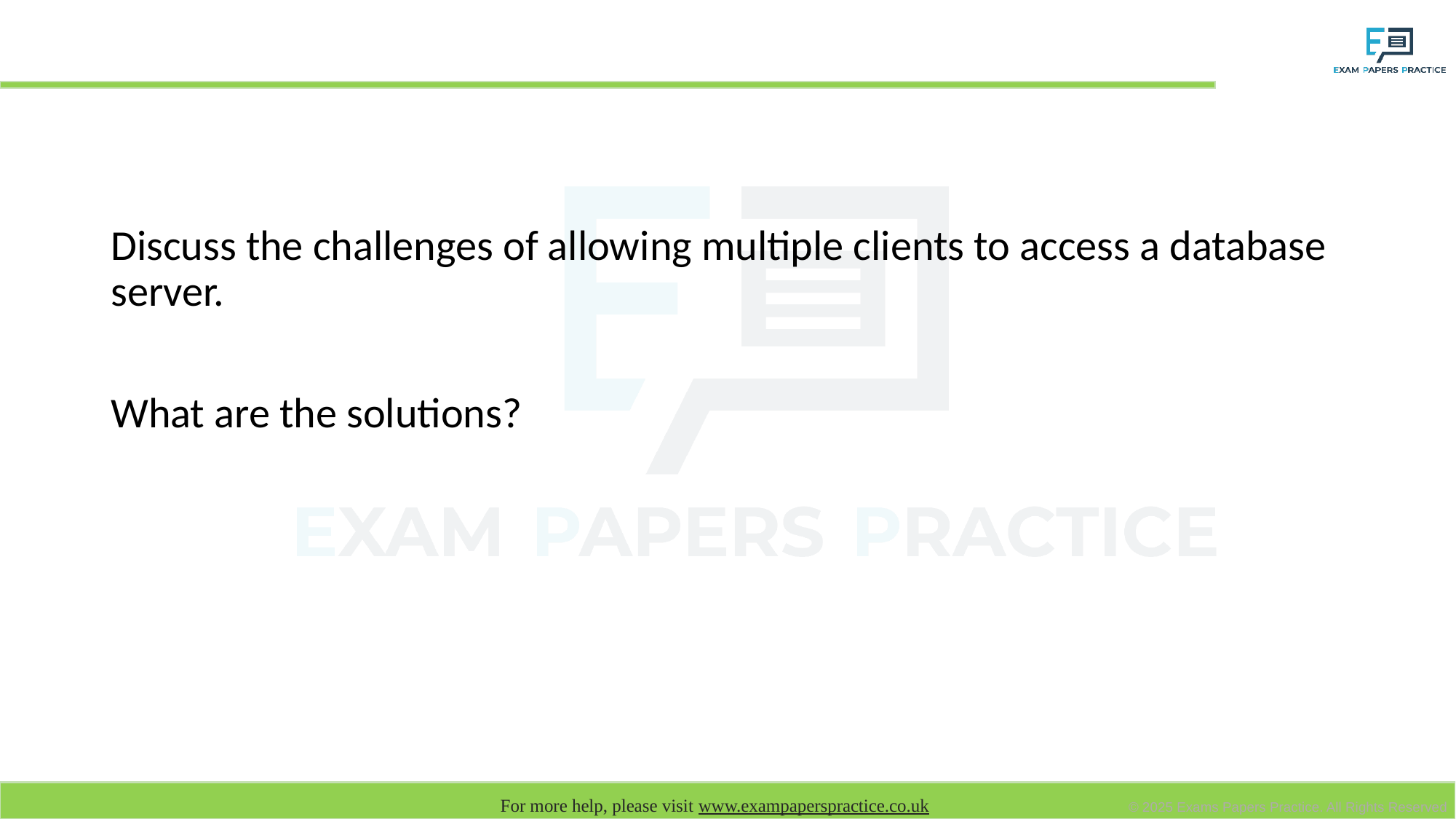

# Think, pair, share
Discuss the challenges of allowing multiple clients to access a database server.

What are the solutions?